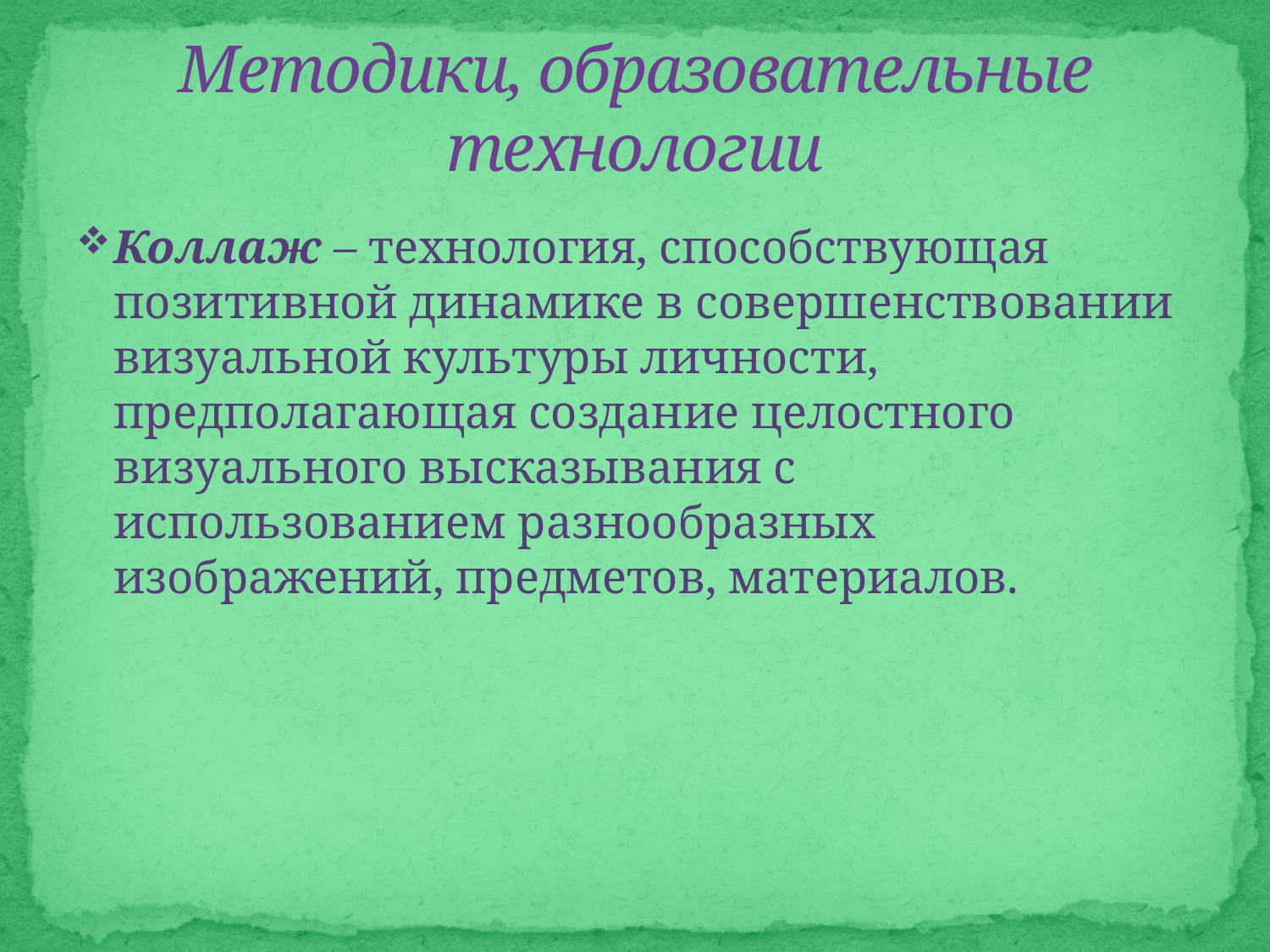

# Методики, образовательные технологии
Коллаж – технология, способствующая позитивной динамике в совершенствовании визуальной культуры личности, предполагающая создание целостного визуального высказывания с использованием разнообразных изображений, предметов, материалов.